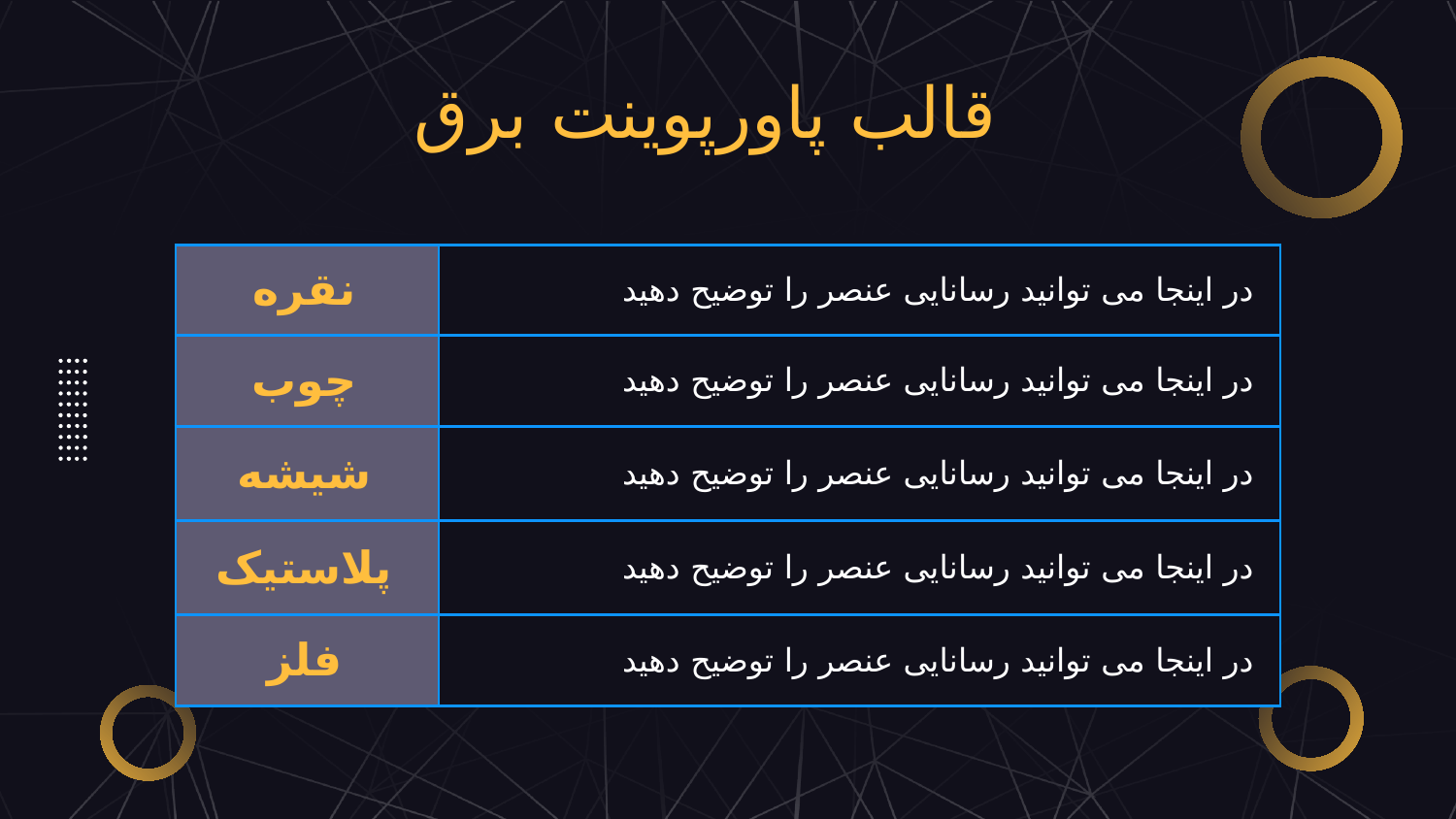

# قالب پاورپوینت برق
| نقره | در اینجا می توانید رسانایی عنصر را توضیح دهید |
| --- | --- |
| چوب | در اینجا می توانید رسانایی عنصر را توضیح دهید |
| شیشه | در اینجا می توانید رسانایی عنصر را توضیح دهید |
| پلاستیک | در اینجا می توانید رسانایی عنصر را توضیح دهید |
| فلز | در اینجا می توانید رسانایی عنصر را توضیح دهید |